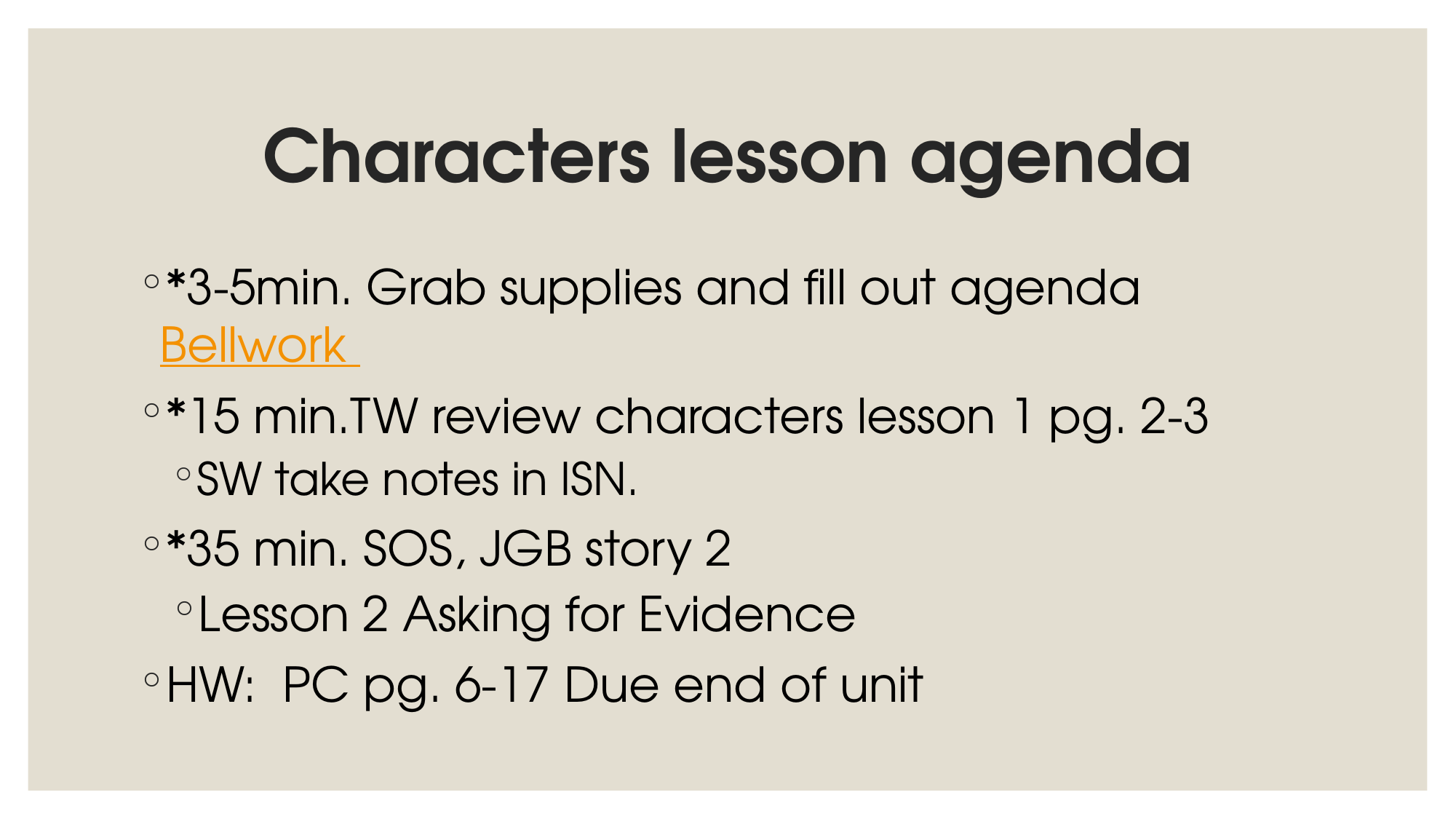

# Characters lesson agenda
*3-5min. Grab supplies and fill out agenda Bellwork
*15 min.TW review characters lesson 1 pg. 2-3
SW take notes in ISN.
*35 min. SOS, JGB story 2
Lesson 2 Asking for Evidence
HW:  PC pg. 6-17 Due end of unit